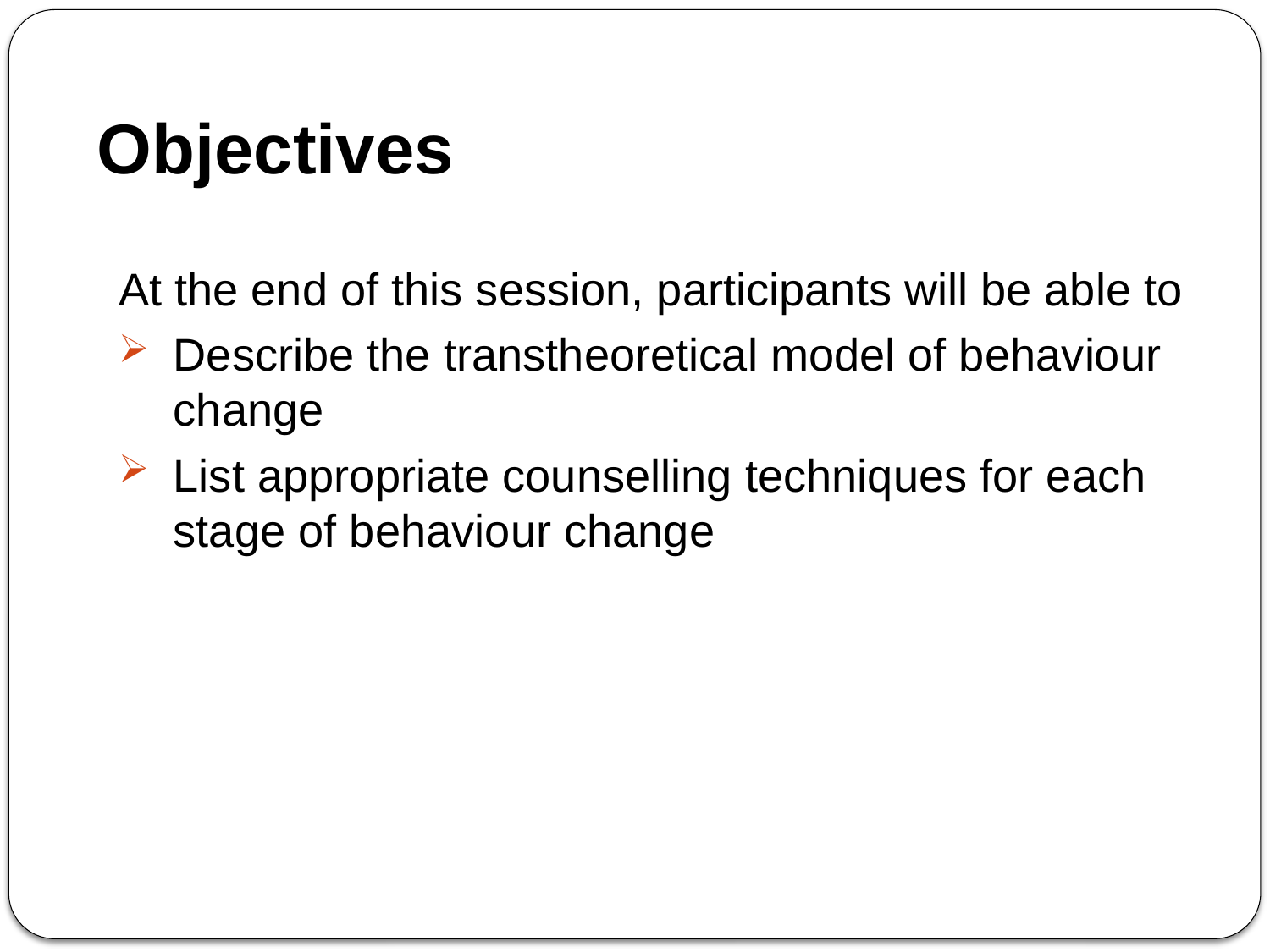

# Objectives
At the end of this session, participants will be able to
Describe the transtheoretical model of behaviour change
List appropriate counselling techniques for each stage of behaviour change